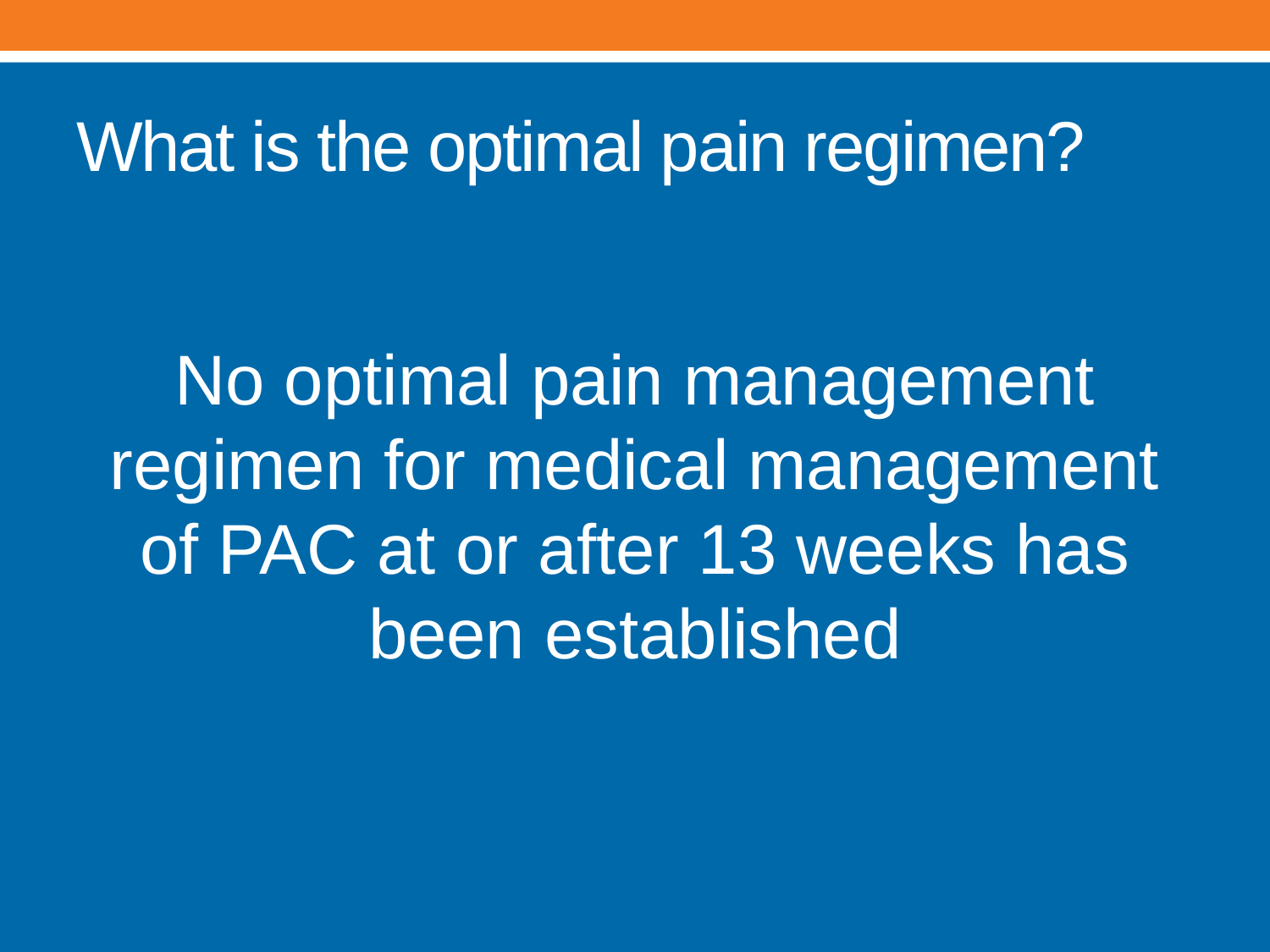

# What is the optimal pain regimen?
No optimal pain management regimen for medical management of PAC at or after 13 weeks has been established